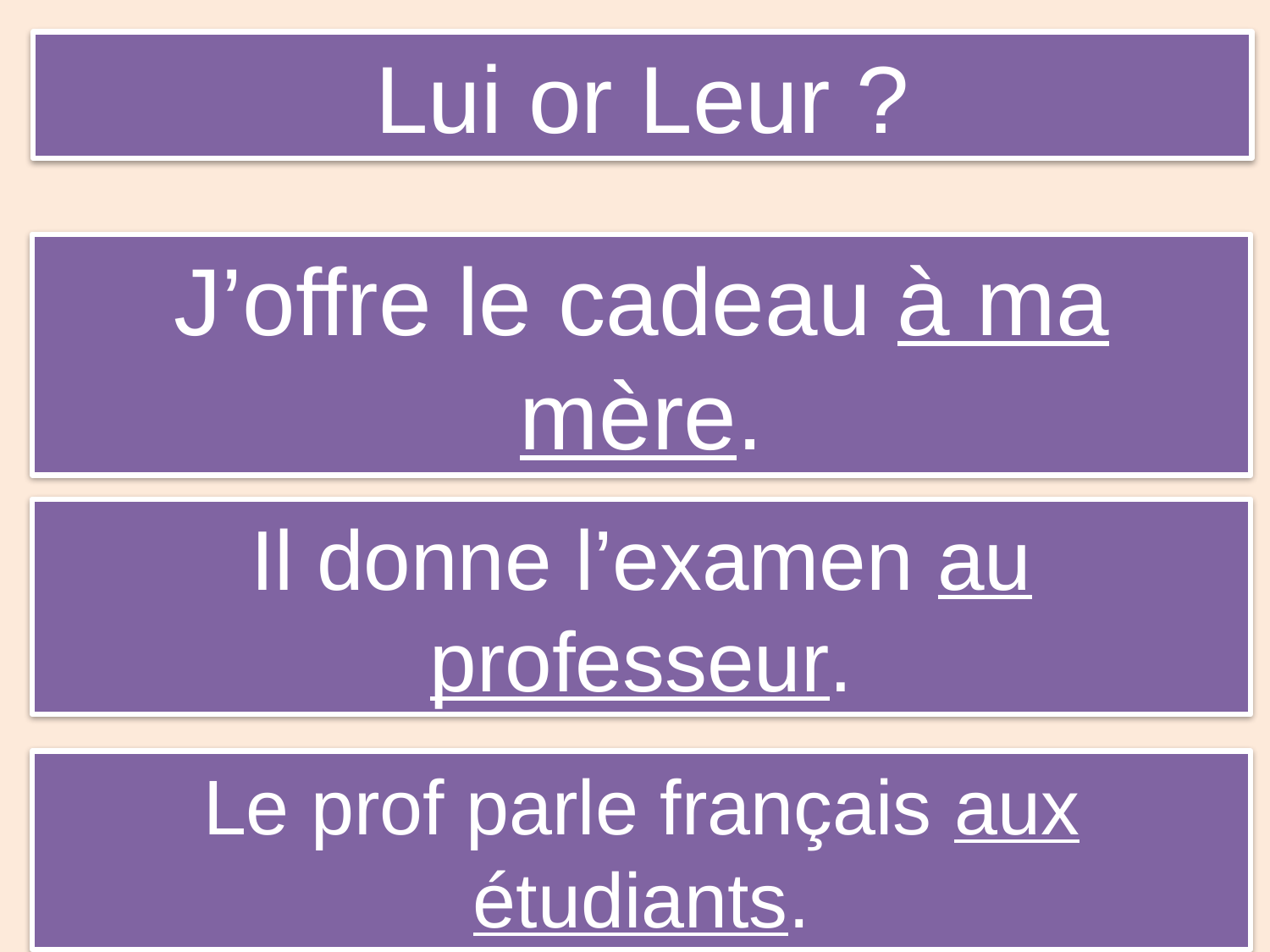

Lui or Leur ?
J’offre le cadeau à ma mère.
Il donne l’examen au professeur.
Le prof parle français aux étudiants.